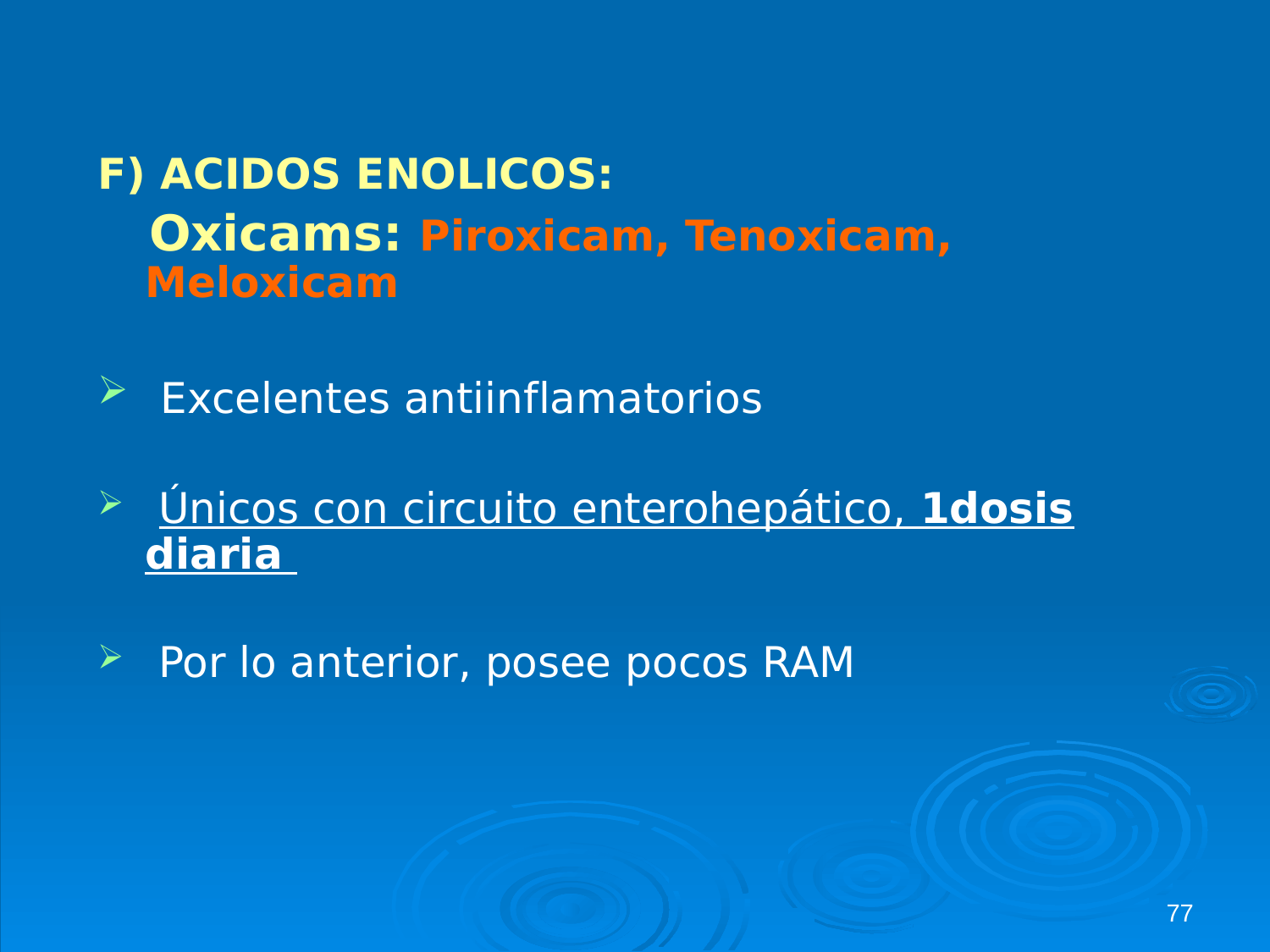

F) ACIDOS ENOLICOS:
   Oxicams: Piroxicam, Tenoxicam, Meloxicam

 Excelentes antiinflamatorios

 Únicos con circuito enterohepático, 1dosis diaria

 Por lo anterior, posee pocos RAM

77